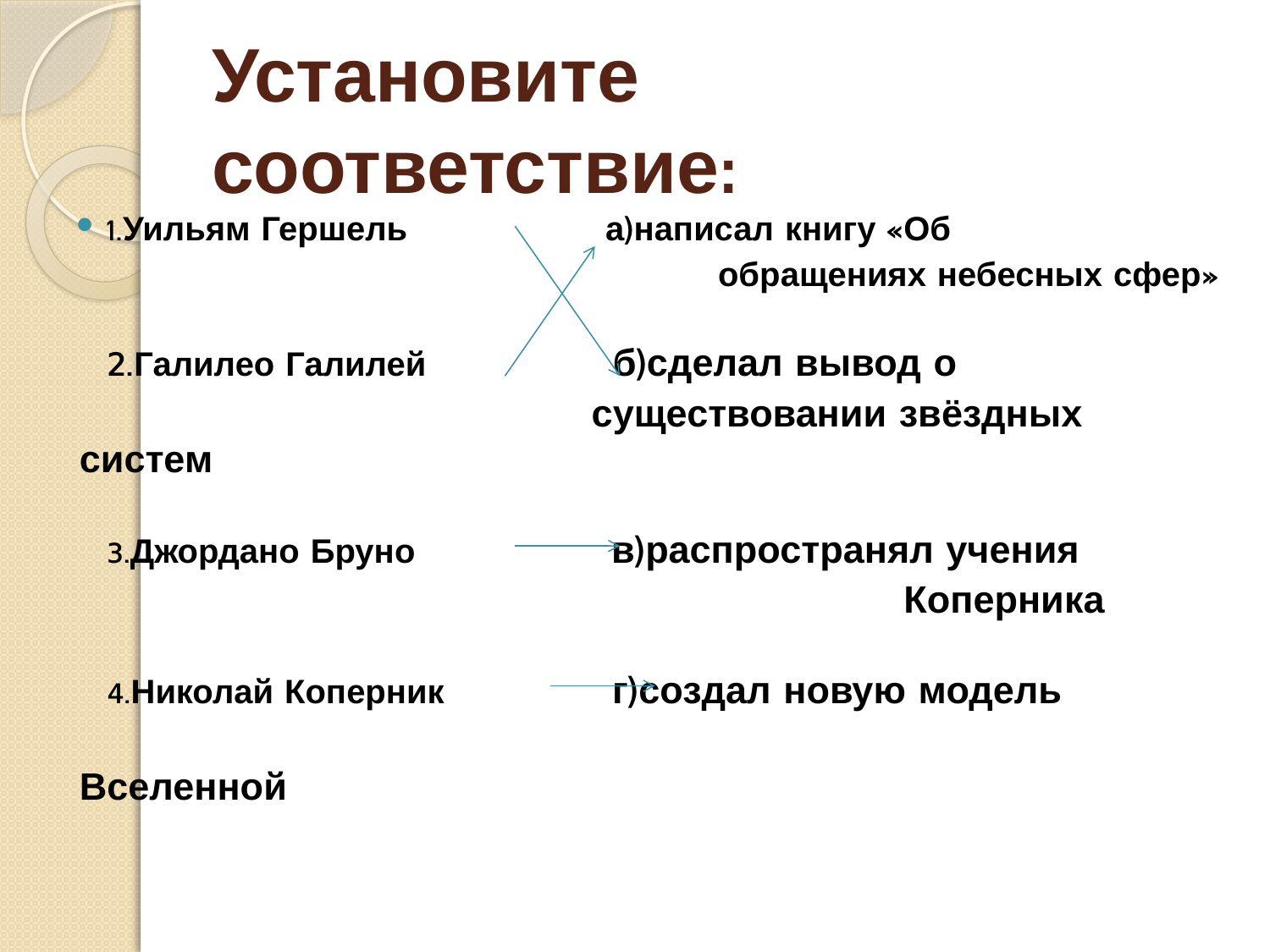

# Установите    соответствие:
1.Уильям Гершель                  а)написал книгу «Об
                                                          обращениях небесных сфер»

   2.Галилео Галилей                    б)сделал вывод о
                                         существовании звёздных систем

   3.Джордано Бруно                     в)распространял учения
                                                                  Коперника

   4.Николай Коперник                  г)создал новую модель
                                                                            Вселенной